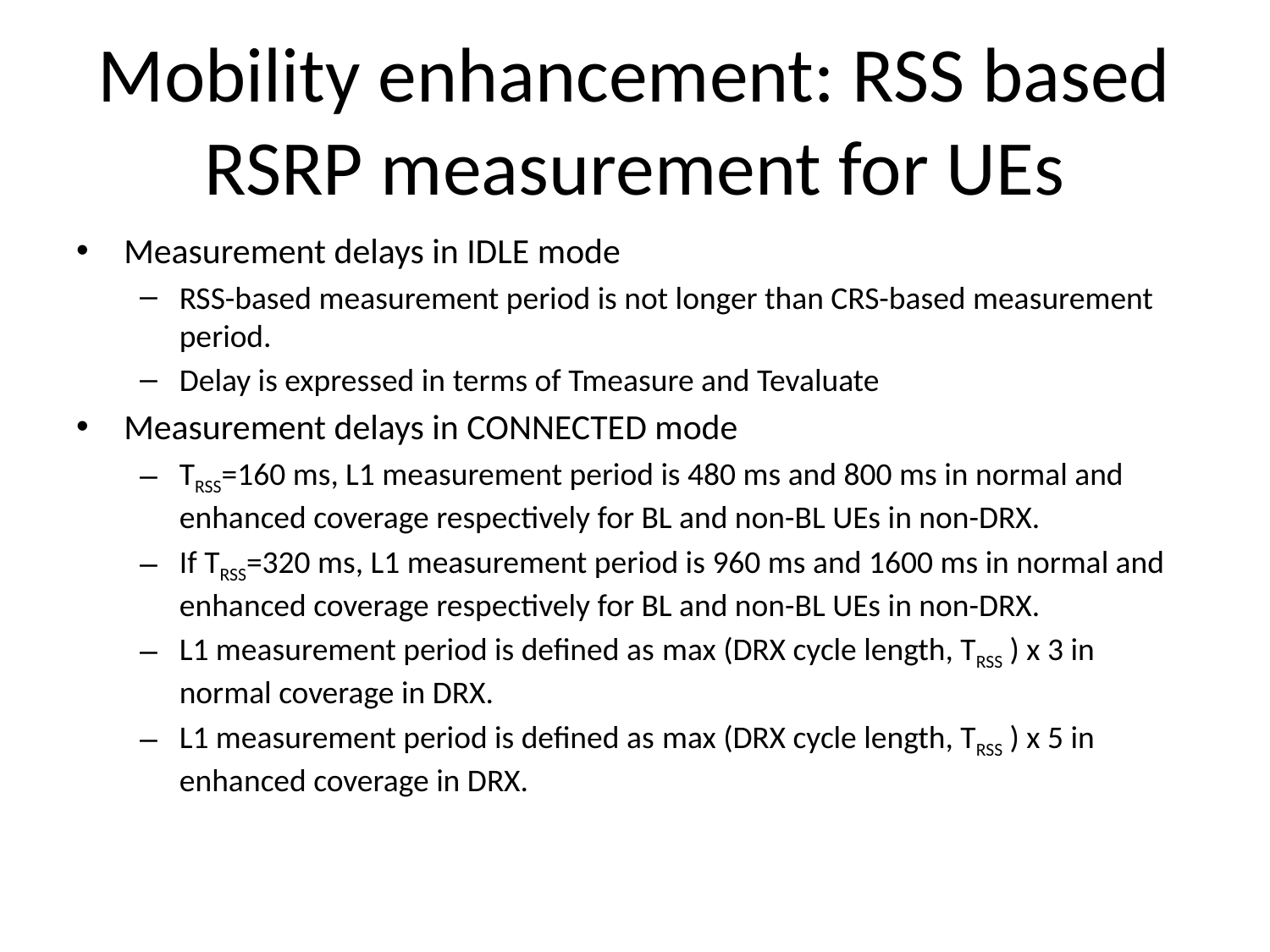

# Mobility enhancement: RSS based RSRP measurement for UEs
Measurement delays in IDLE mode
RSS-based measurement period is not longer than CRS-based measurement period.
Delay is expressed in terms of Tmeasure and Tevaluate
Measurement delays in CONNECTED mode
TRSS=160 ms, L1 measurement period is 480 ms and 800 ms in normal and enhanced coverage respectively for BL and non-BL UEs in non-DRX.
If TRSS=320 ms, L1 measurement period is 960 ms and 1600 ms in normal and enhanced coverage respectively for BL and non-BL UEs in non-DRX.
L1 measurement period is defined as max (DRX cycle length, TRSS ) x 3 in normal coverage in DRX.
L1 measurement period is defined as max (DRX cycle length, TRSS ) x 5 in enhanced coverage in DRX.